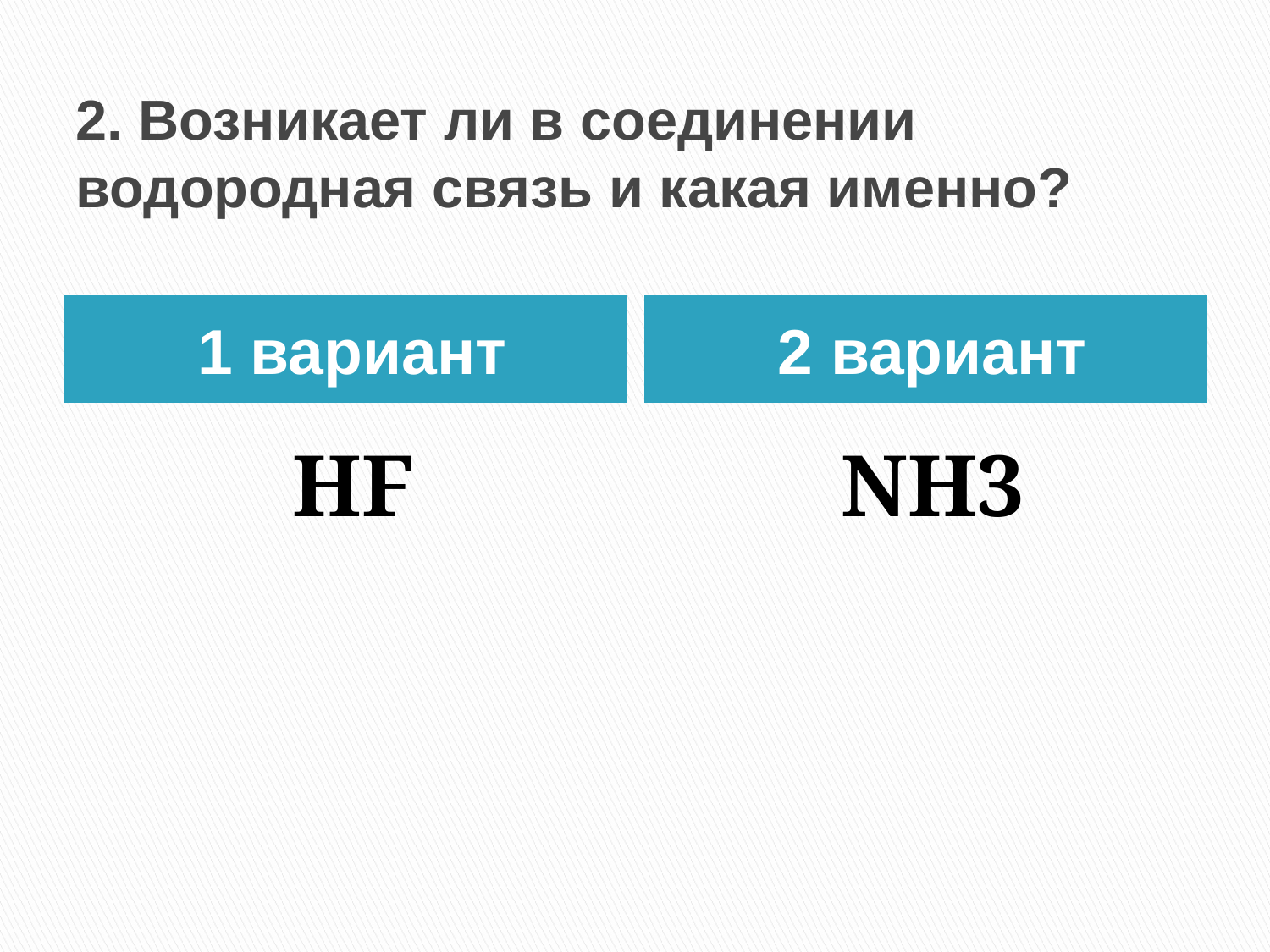

# 2. Возникает ли в соединении водородная связь и какая именно?
1 вариант
2 вариант
HF
NH3